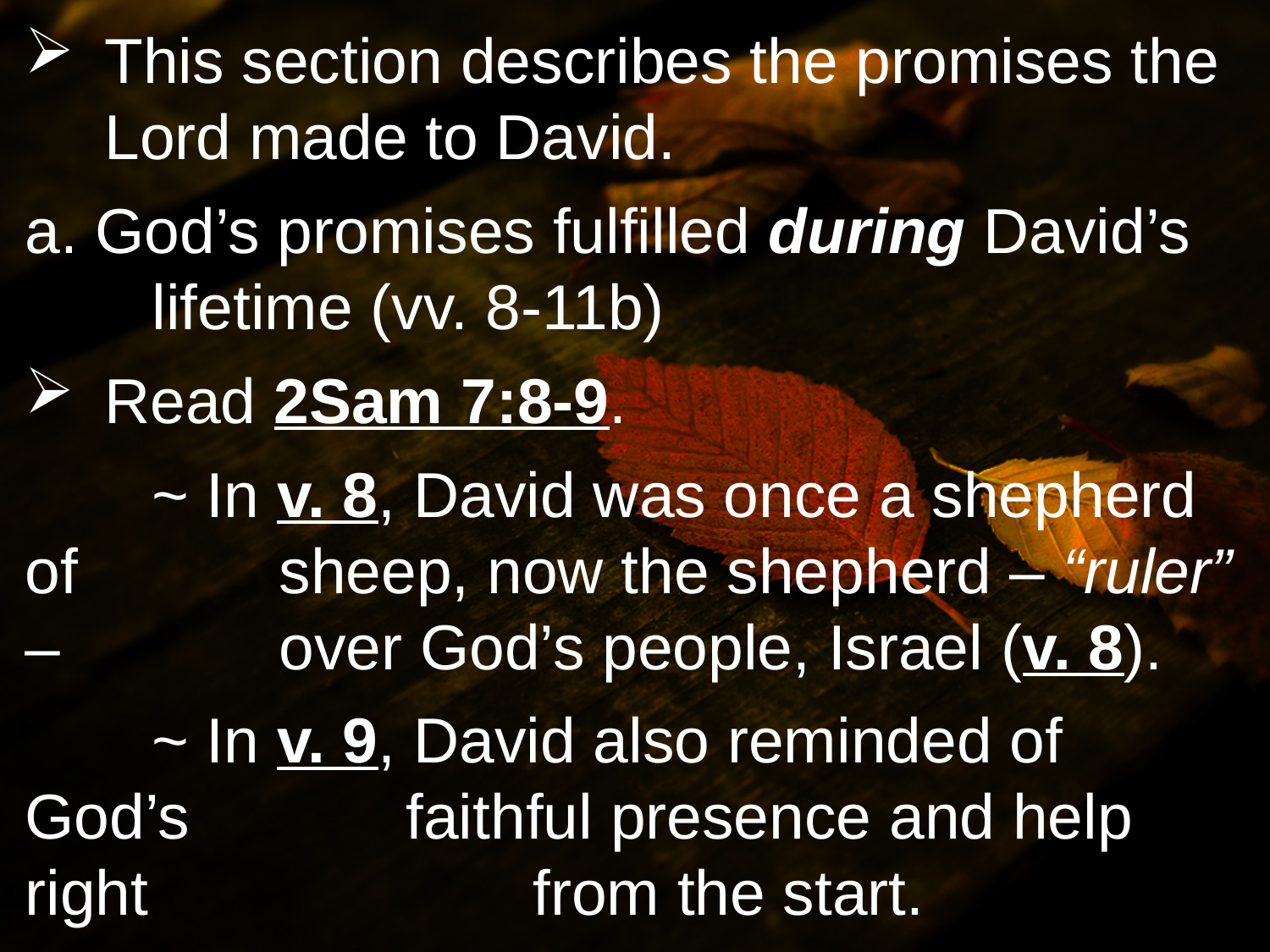

This section describes the promises the Lord made to David.
a. God’s promises fulfilled during David’s 	lifetime (vv. 8-11b)
Read 2Sam 7:8-9.
	~ In v. 8, David was once a shepherd of 		sheep, now the shepherd – “ruler” – 		over God’s people, Israel (v. 8).
	~ In v. 9, David also reminded of God’s		faithful presence and help right 			from the start.